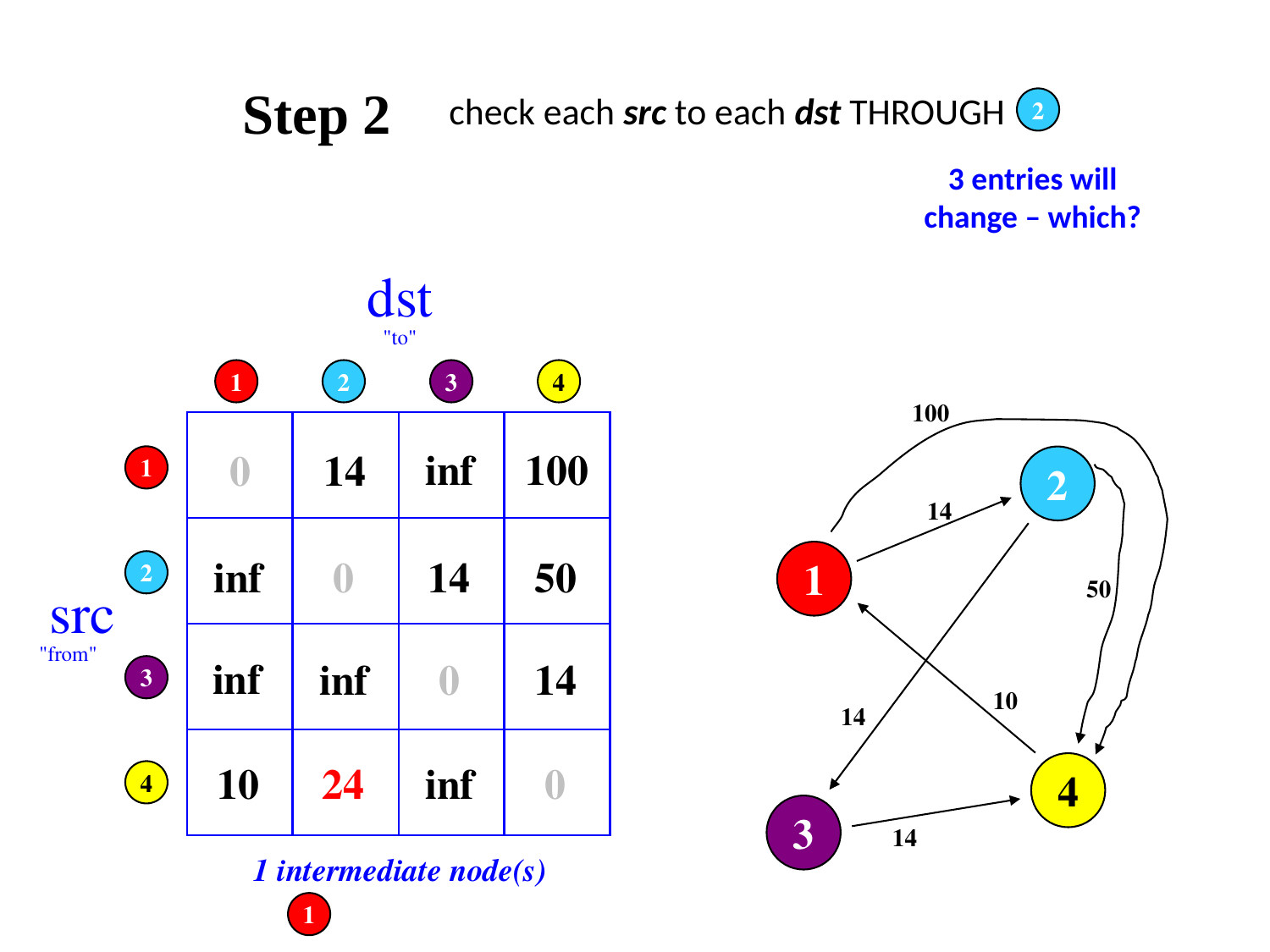

Step 2
check each src to each dst THROUGH
2
3 entries will change – which?
dst
"to"
1
2
3
4
100

inf
100
0
14
1
2

14

1
14
inf
0
50
2
50
src

"from"
inf
inf
0
14
3
10
14

24
10
inf
0
4
4
3

14
1 intermediate node(s)
1